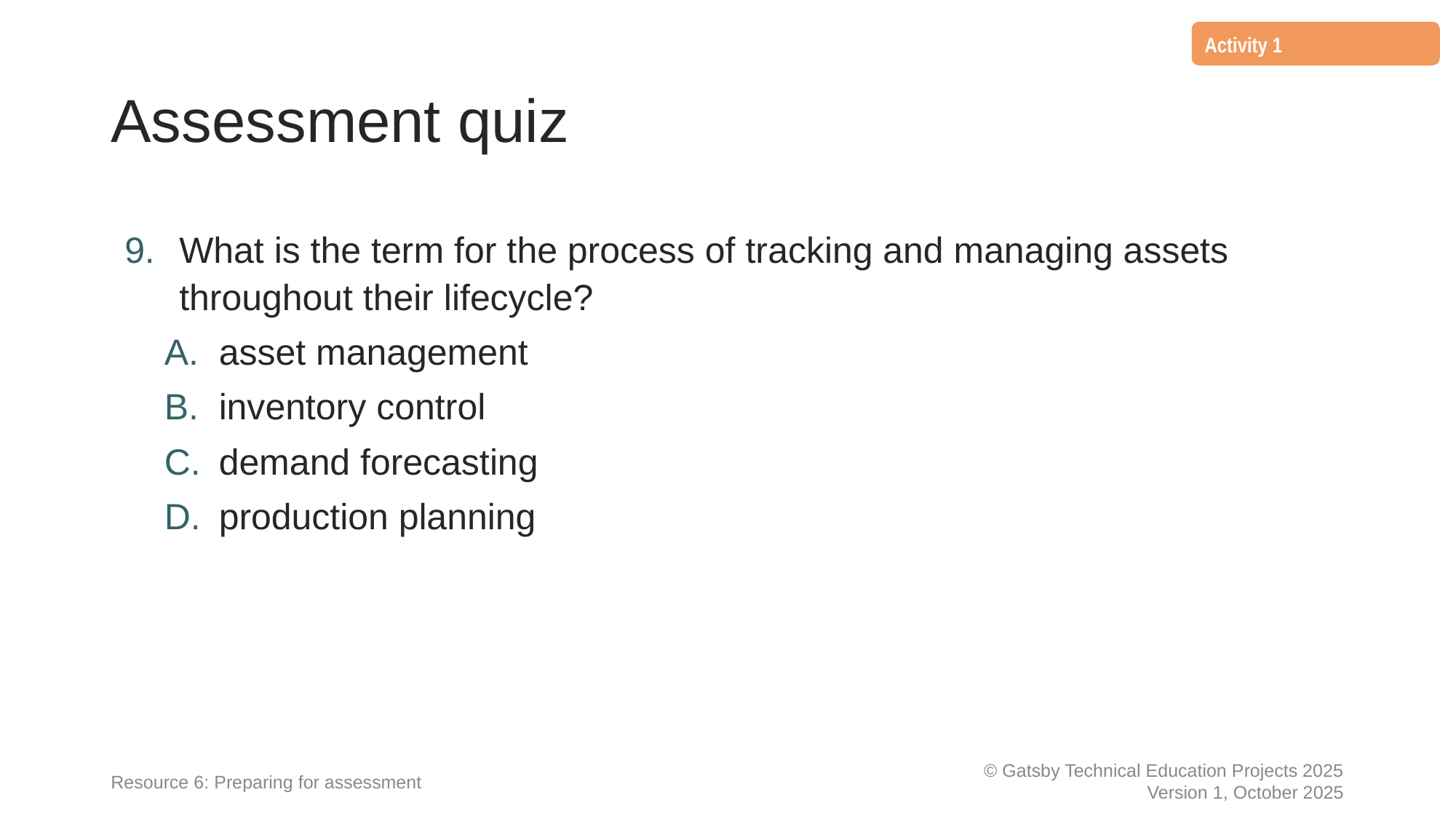

Activity 1
# Assessment quiz
What is the term for the process of tracking and managing assets throughout their lifecycle?
asset management
inventory control
demand forecasting
production planning
Resource 6: Preparing for assessment